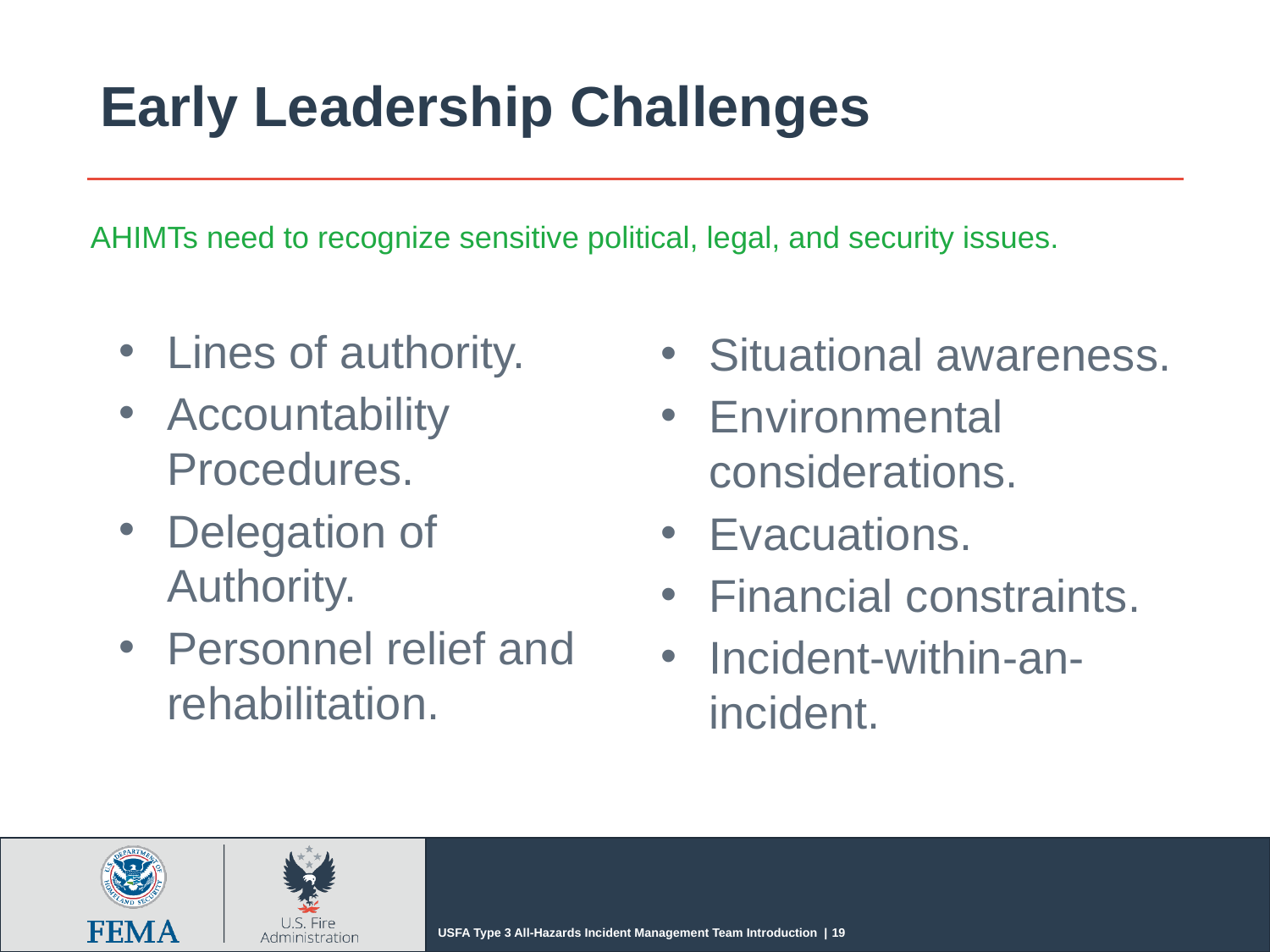

# Early Leadership Challenges
AHIMTs need to recognize sensitive political, legal, and security issues.
Lines of authority.
Accountability Procedures.
Delegation of Authority.
Personnel relief and rehabilitation.
Situational awareness.
Environmental considerations.
Evacuations.
Financial constraints.
Incident-within-an-incident.

USFA Type 3 All-Hazards Incident Management Team Introduction  | 19